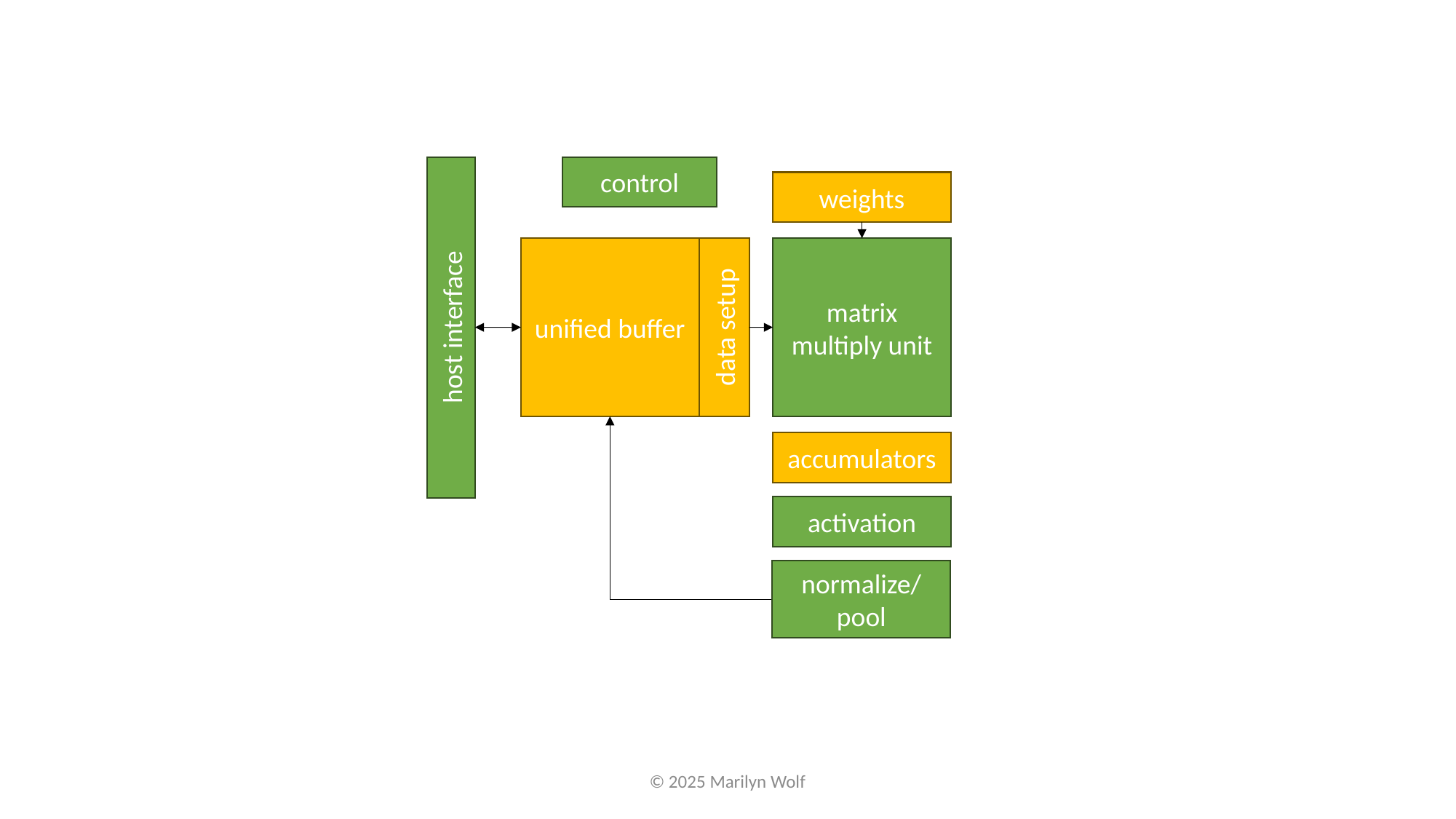

control
weights
unified buffer
matrix multiply unit
data setup
host interface
accumulators
activation
normalize/ pool
© 2025 Marilyn Wolf